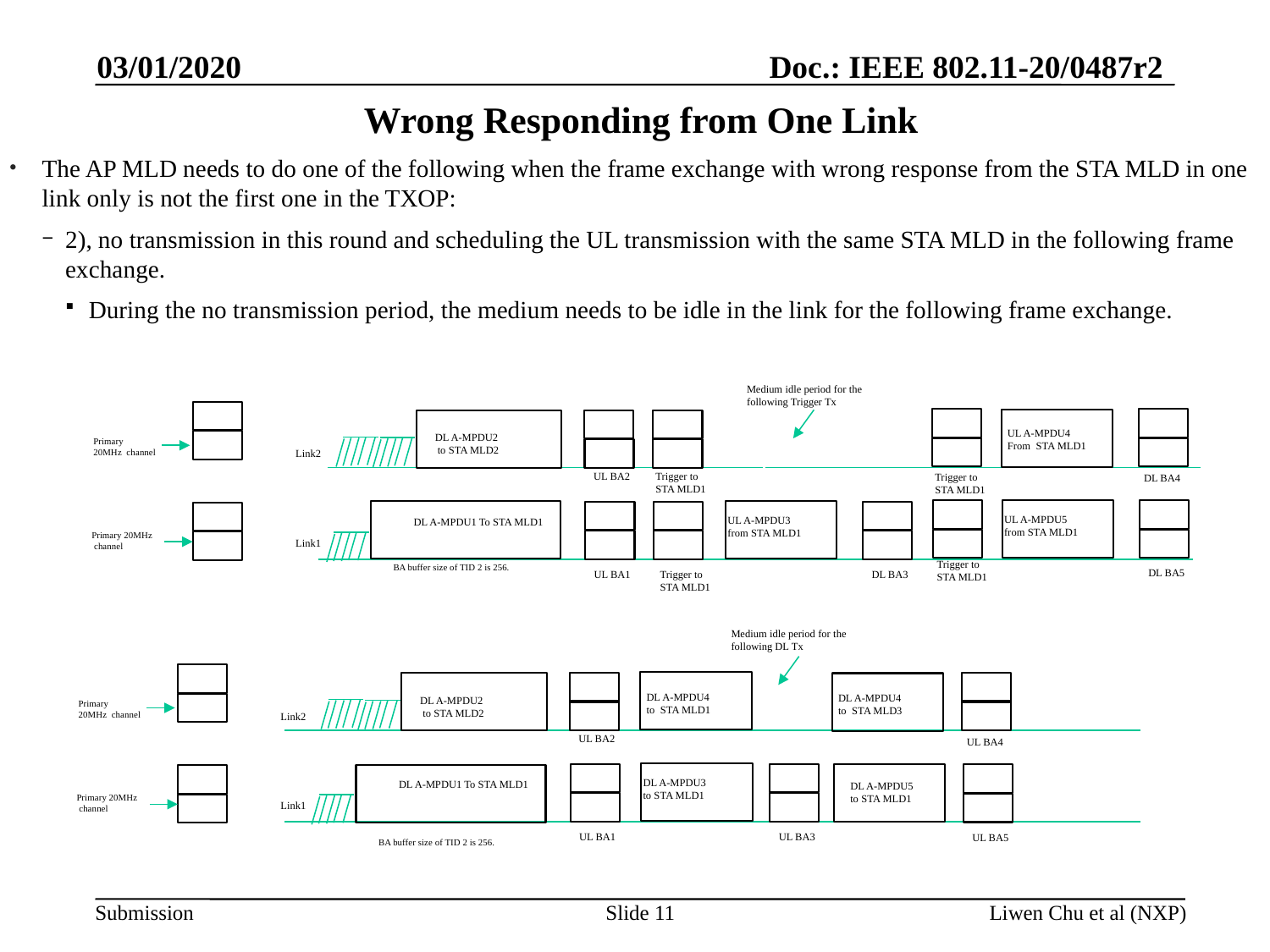

03/01/2020
# Wrong Responding from One Link
The AP MLD needs to do one of the following when the frame exchange with wrong response from the STA MLD in one link only is not the first one in the TXOP:
2), no transmission in this round and scheduling the UL transmission with the same STA MLD in the following frame exchange.
During the no transmission period, the medium needs to be idle in the link for the following frame exchange.

Medium idle period for the
following Trigger Tx

UL A-MPDU4
From  STA MLD1
DL A-MPDU2
 to STA MLD2
Primary
20MHz  channel

Link2
Trigger to
STA MLD1
UL BA2
Trigger to
STA MLD1
DL BA4

UL A-MPDU5
from STA MLD1
UL A-MPDU3
from STA MLD1
DL A-MPDU1 To STA MLD1
Primary 20MHz
 channel

Link1

Trigger to
STA MLD1
BA buffer size of TID 2 is 256.
DL BA5
Trigger to
STA MLD1
UL BA1
DL BA3
Medium idle period for the
following DL Tx

DL A-MPDU4
to  STA MLD1
DL A-MPDU4
to  STA MLD3
DL A-MPDU2
 to STA MLD2
Primary
20MHz  channel

Link2
UL BA2
UL BA4

DL A-MPDU3
to STA MLD1
DL A-MPDU1 To STA MLD1
DL A-MPDU5
to STA MLD1
Primary 20MHz
 channel

Link1

UL BA1
UL BA3
UL BA5
BA buffer size of TID 2 is 256.
Slide 11
Liwen Chu et al (NXP)